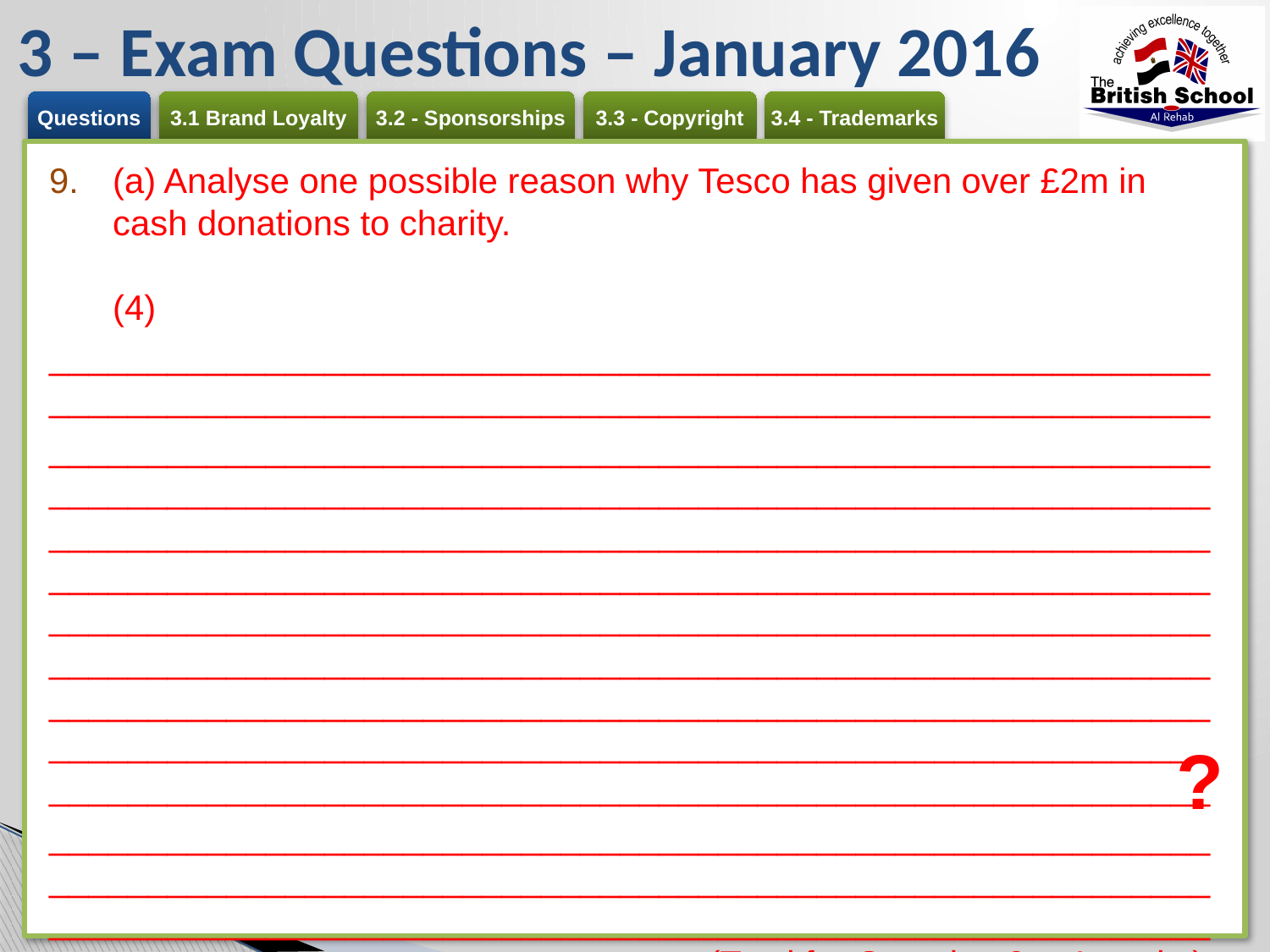

# 3 – Exam Questions – January 2016
(a) Analyse one possible reason why Tesco has given over £2m in cash donations to charity.	(4)
______________________________________________________________________________________________________________________
_________________________________________________________________________________________________________________________________________________________________________________ _________________________________________________________________________________________________________________________________________________________________________________ _________________________________________________________________________________________________________________________________________________________________________________
__________________________________________________________________________________________________________________________________________________________________________________________________________________ (Total for Question 9 = 4 marks)
?